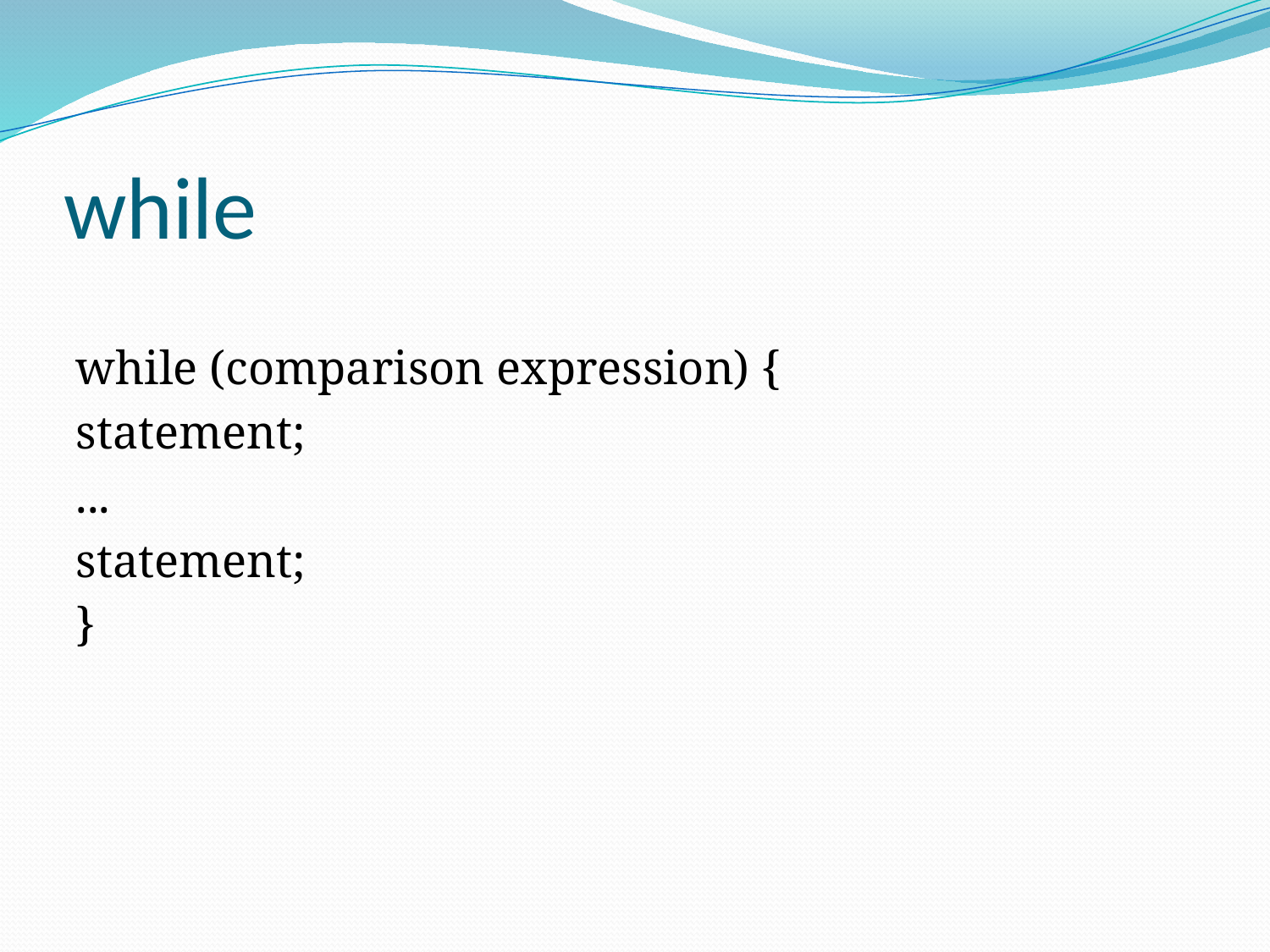

# while

while (comparison expression) {
statement;
...
statement;
}